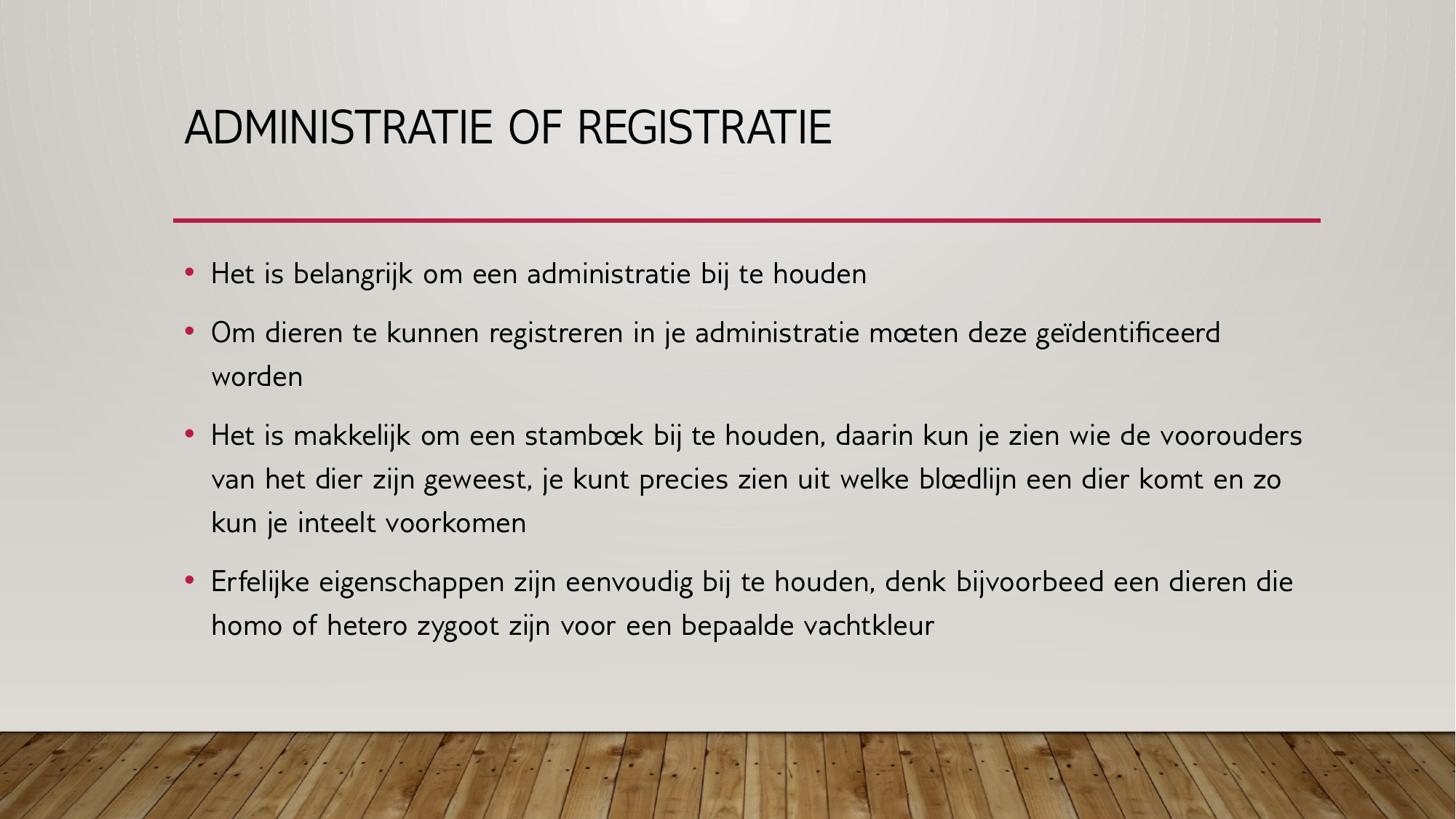

# Administratie of registratie
Het is belangrijk om een administratie bij te houden
Om dieren te kunnen registreren in je administratie moeten deze geïdentificeerd worden
Het is makkelijk om een stamboek bij te houden, daarin kun je zien wie de voorouders van het dier zijn geweest, je kunt precies zien uit welke bloedlijn een dier komt en zo kun je inteelt voorkomen
Erfelijke eigenschappen zijn eenvoudig bij te houden, denk bijvoorbeed een dieren die homo of hetero zygoot zijn voor een bepaalde vachtkleur